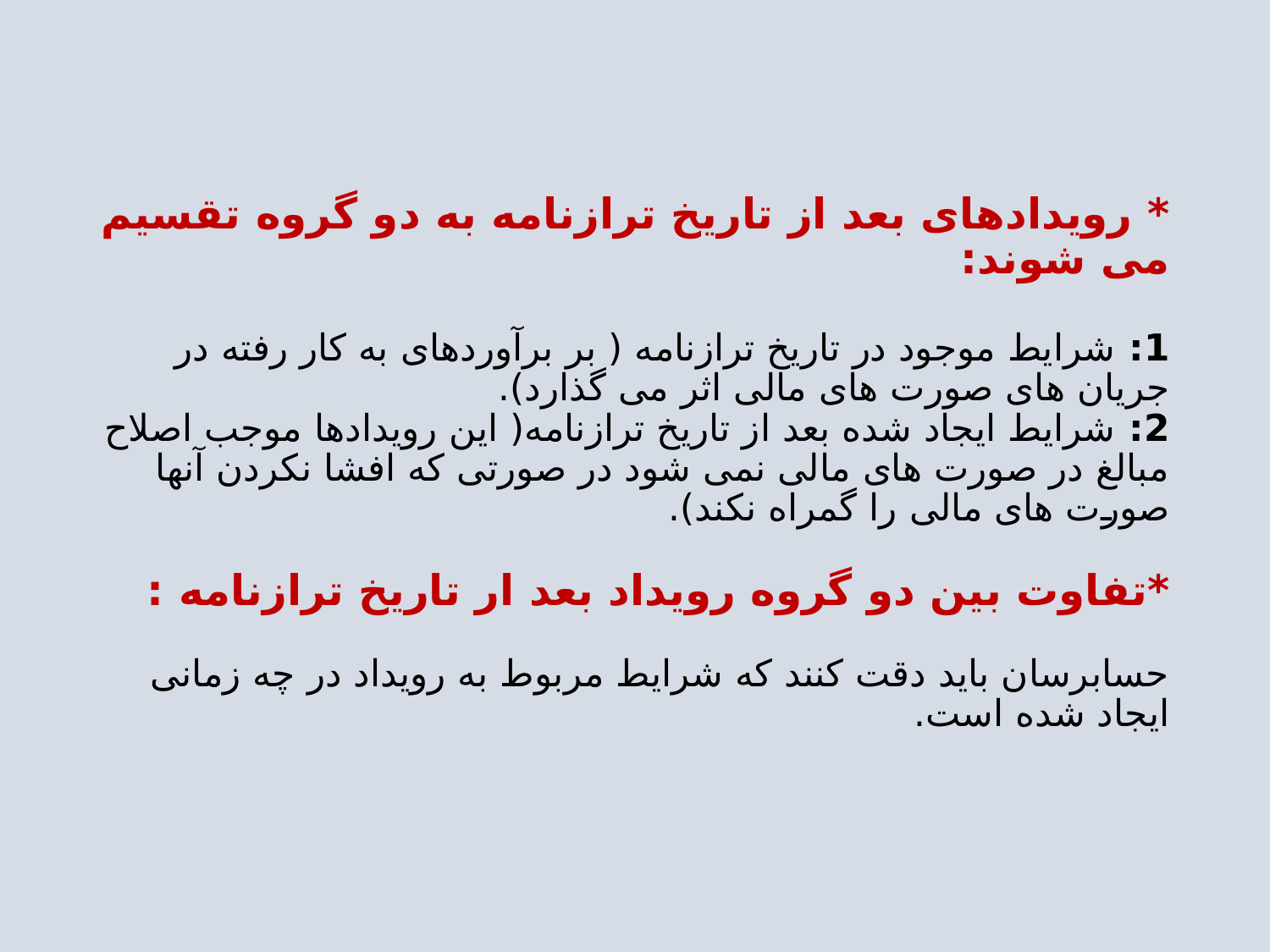

# * رویدادهای بعد از تاریخ ترازنامه به دو گروه تقسیم می شوند: 1: شرایط موجود در تاریخ ترازنامه ( بر برآوردهای به کار رفته در جریان های صورت های مالی اثر می گذارد). 2: شرایط ایجاد شده بعد از تاریخ ترازنامه( این رویدادها موجب اصلاح مبالغ در صورت های مالی نمی شود در صورتی که افشا نکردن آنها صورت های مالی را گمراه نکند). *تفاوت بین دو گروه رویداد بعد ار تاریخ ترازنامه : حسابرسان باید دقت کنند که شرایط مربوط به رویداد در چه زمانی ایجاد شده است.